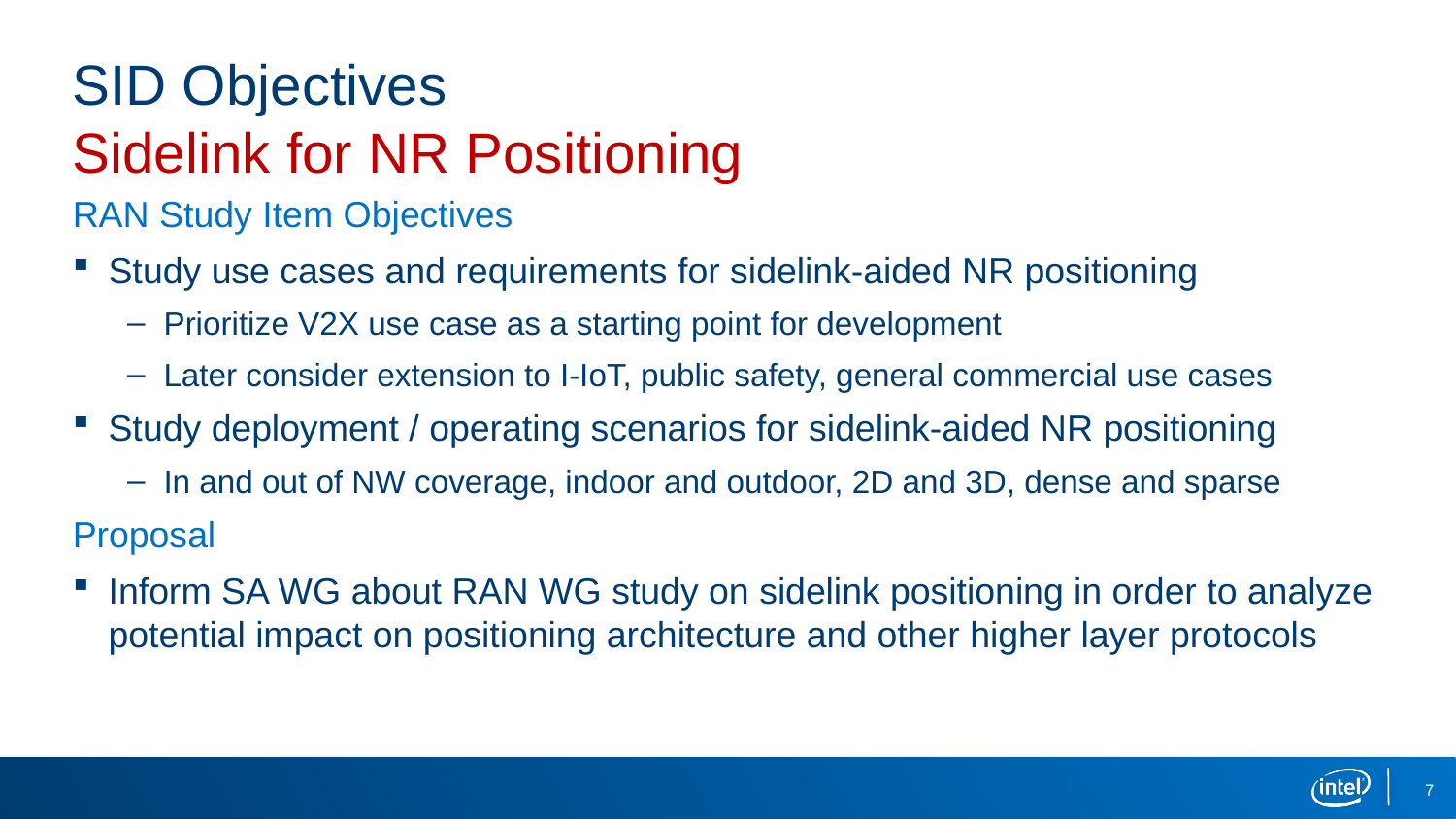

# SID Objectives Sidelink for NR Positioning
RAN Study Item Objectives
Study use cases and requirements for sidelink-aided NR positioning
Prioritize V2X use case as a starting point for development
Later consider extension to I-IoT, public safety, general commercial use cases
Study deployment / operating scenarios for sidelink-aided NR positioning
In and out of NW coverage, indoor and outdoor, 2D and 3D, dense and sparse
Proposal
Inform SA WG about RAN WG study on sidelink positioning in order to analyze potential impact on positioning architecture and other higher layer protocols
7